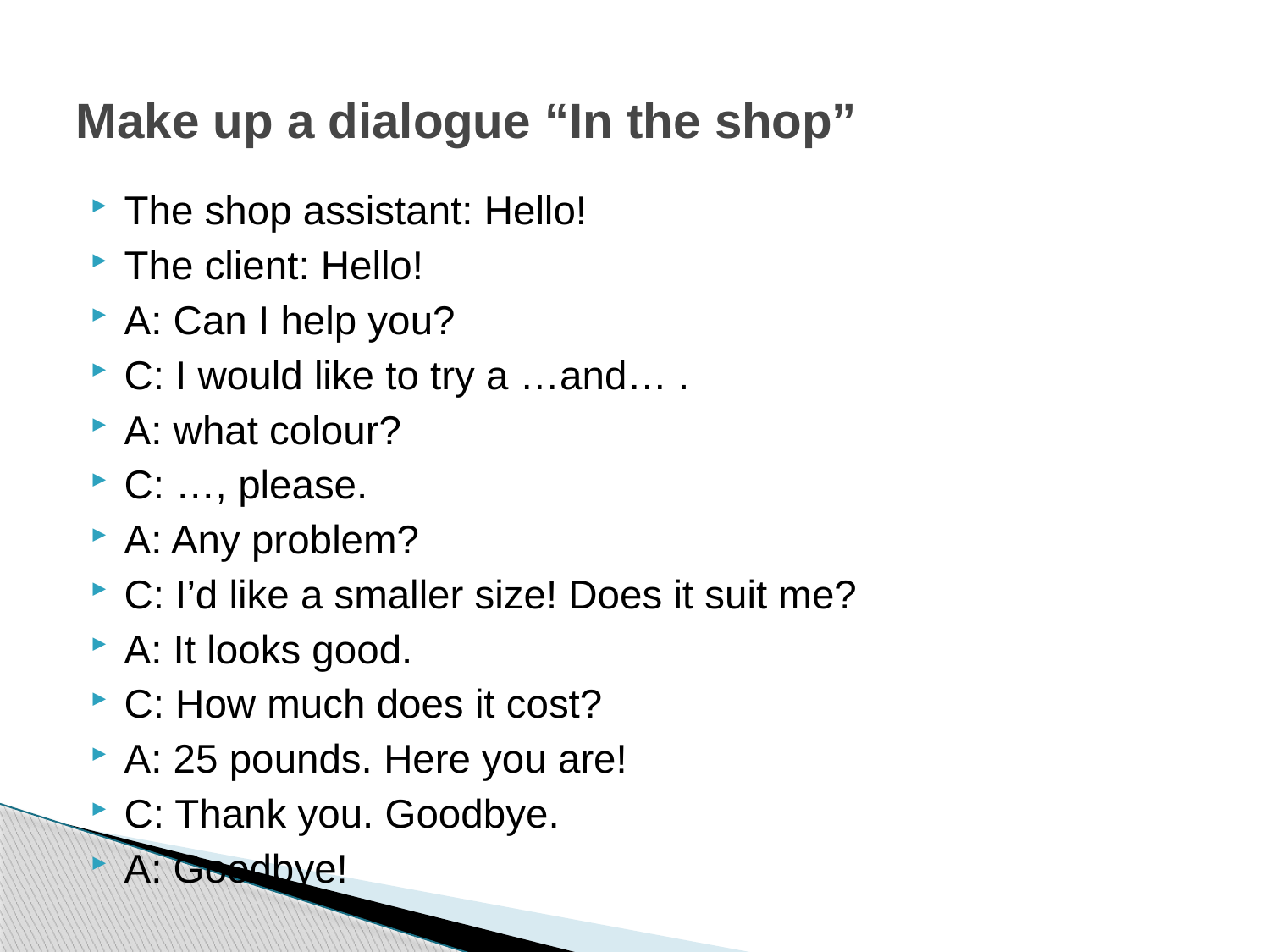

# Make up a dialogue “In the shop”
The shop assistant: Hello!
The client: Hello!
A: Can I help you?
C: I would like to try a …and… .
A: what colour?
C: …, please.
A: Any problem?
C: I’d like a smaller size! Does it suit me?
A: It looks good.
C: How much does it cost?
A: 25 pounds. Here you are!
C: Thank you. Goodbye.
A: Goodbye!